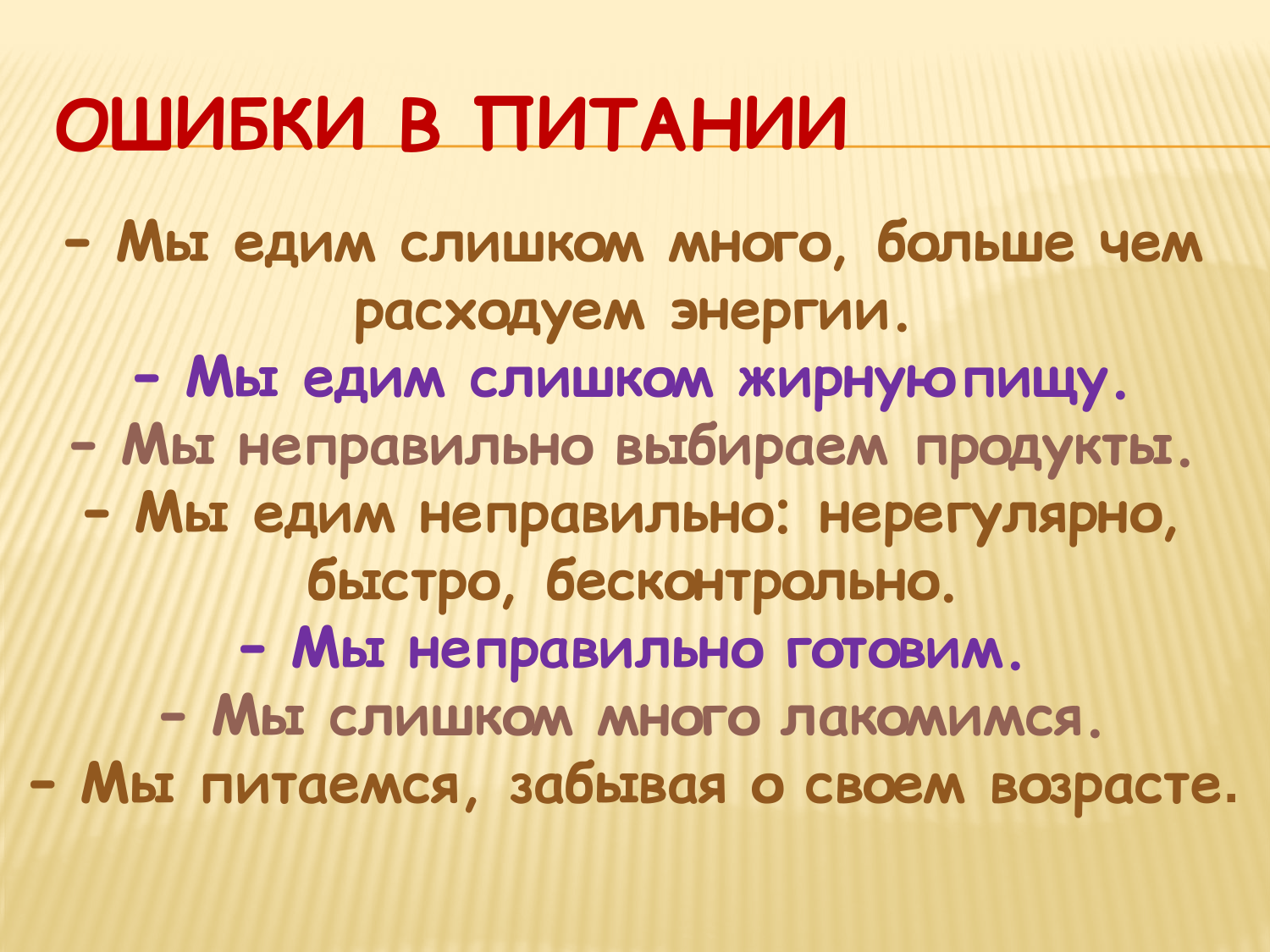

# ОШИБКИ В ПИТАНИИ
– Мы едим слишком много, больше чем расходуем энергии.
– Мы едим слишком жирную пищу.
– Мы неправильно выбираем продукты.
– Мы едим неправильно: нерегулярно, быстро, бесконтрольно.
– Мы неправильно готовим.
– Мы слишком много лакомимся.
– Мы питаемся, забывая о своем возрасте.